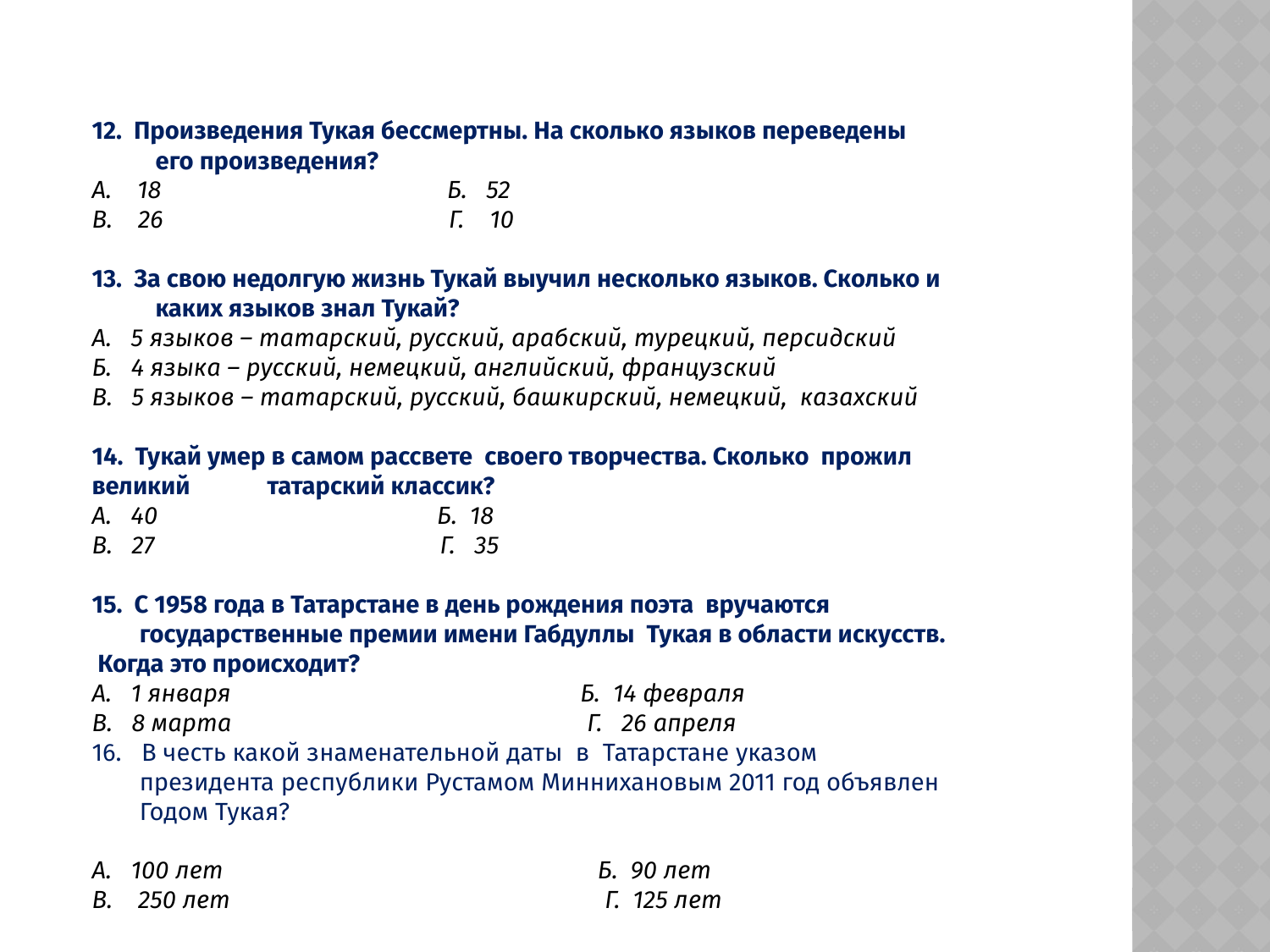

12.  Произведения Тукая бессмертны. На сколько языков переведены его произведения?
А.    18                                             Б.   52
В.    26                                             Г.    10

13.  За свою недолгую жизнь Тукай выучил несколько языков. Сколько и каких языков знал Тукай?
А.   5 языков – татарский, русский, арабский, турецкий, персидский
Б.   4 языка – русский, немецкий, английский, французский
В.   5 языков – татарский, русский, башкирский, немецкий,  казахский

14.  Тукай умер в самом рассвете  своего творчества. Сколько  прожил великий             татарский классик?
А.   40                                            Б.  18
В.   27                                             Г.   35

15.  С 1958 года в Татарстане в день рождения поэта  вручаются   государственные премии имени Габдуллы  Тукая в области искусств.
 Когда это происходит?
А.   1 января                                                       Б.  14 февраля
В.   8 марта                                                        Г.   26 апреля
16.   В честь какой знаменательной даты  в  Татарстане указом президента республики Рустамом Миннихановым 2011 год объявлен Годом Тукая?

А.   100 лет                                                           Б.  90 лет
В.    250 лет                                                           Г.  125 лет